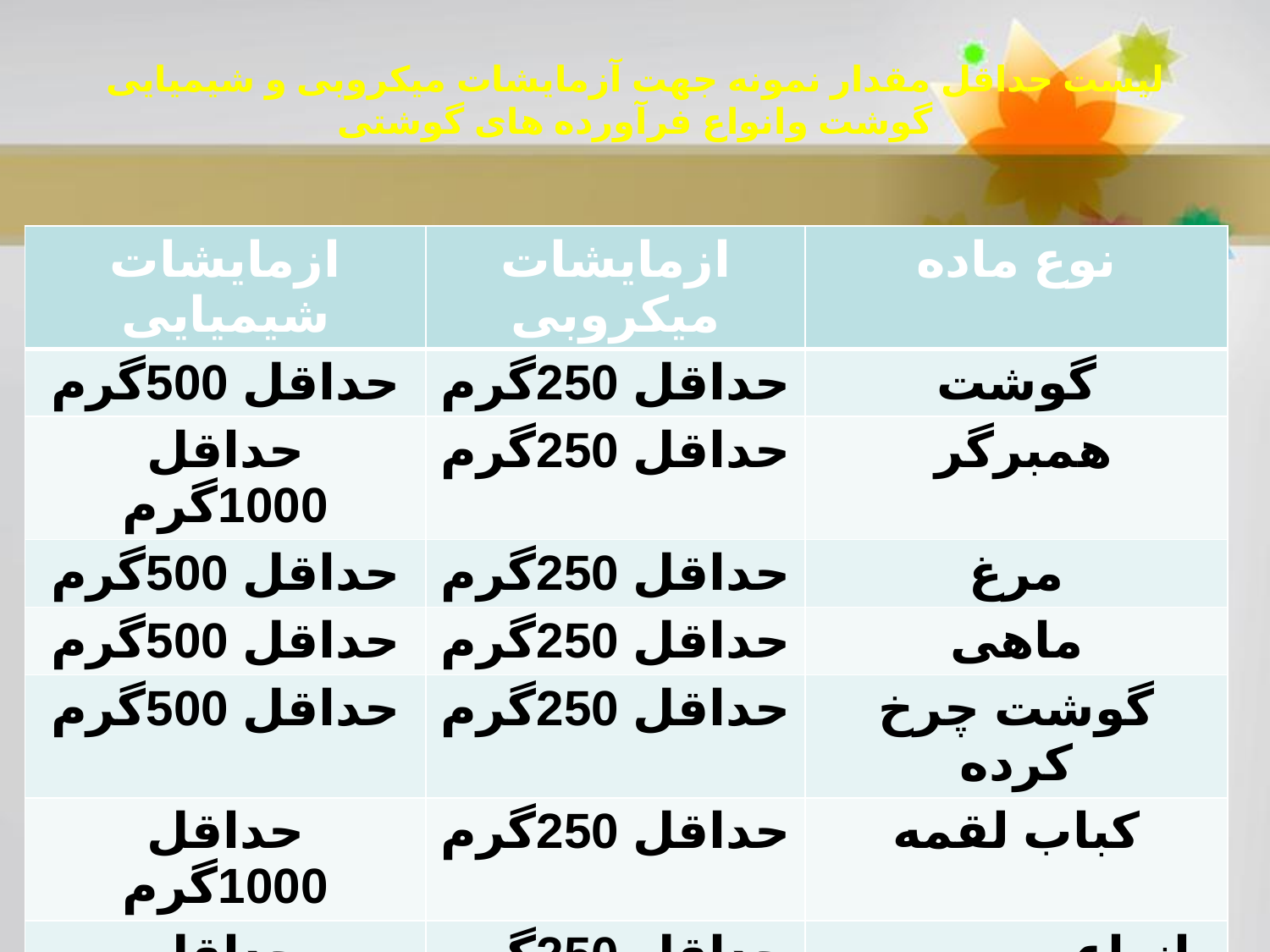

# لیست حداقل مقدار نمونه جهت آزمایشات میکروبی و شیمیایی گوشت وانواع فرآورده های گوشتی
| ازمایشات شیمیایی | ازمایشات میکروبی | نوع ماده |
| --- | --- | --- |
| حداقل 500گرم | حداقل 250گرم | گوشت |
| حداقل 1000گرم | حداقل 250گرم | همبرگر |
| حداقل 500گرم | حداقل 250گرم | مرغ |
| حداقل 500گرم | حداقل 250گرم | ماهی |
| حداقل 500گرم | حداقل 250گرم | گوشت چرخ کرده |
| حداقل 1000گرم | حداقل 250گرم | کباب لقمه |
| حداقل 1000گرم | حداقل 250گرم | انواع سوسیس کالباس |